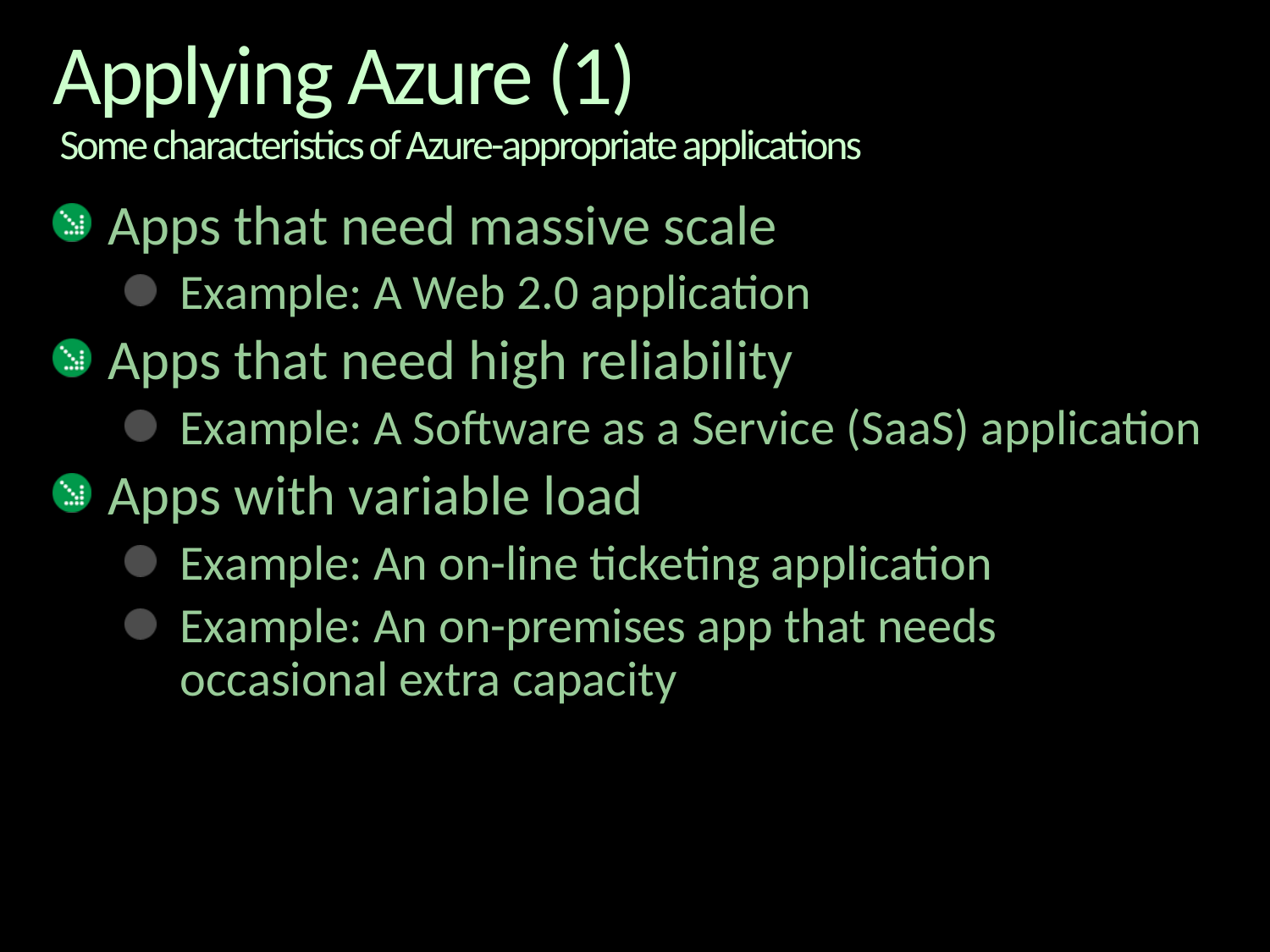

# Applying Azure (1) Some characteristics of Azure-appropriate applications
Apps that need massive scale
Example: A Web 2.0 application
Apps that need high reliability
Example: A Software as a Service (SaaS) application
Apps with variable load
Example: An on-line ticketing application
Example: An on-premises app that needs occasional extra capacity